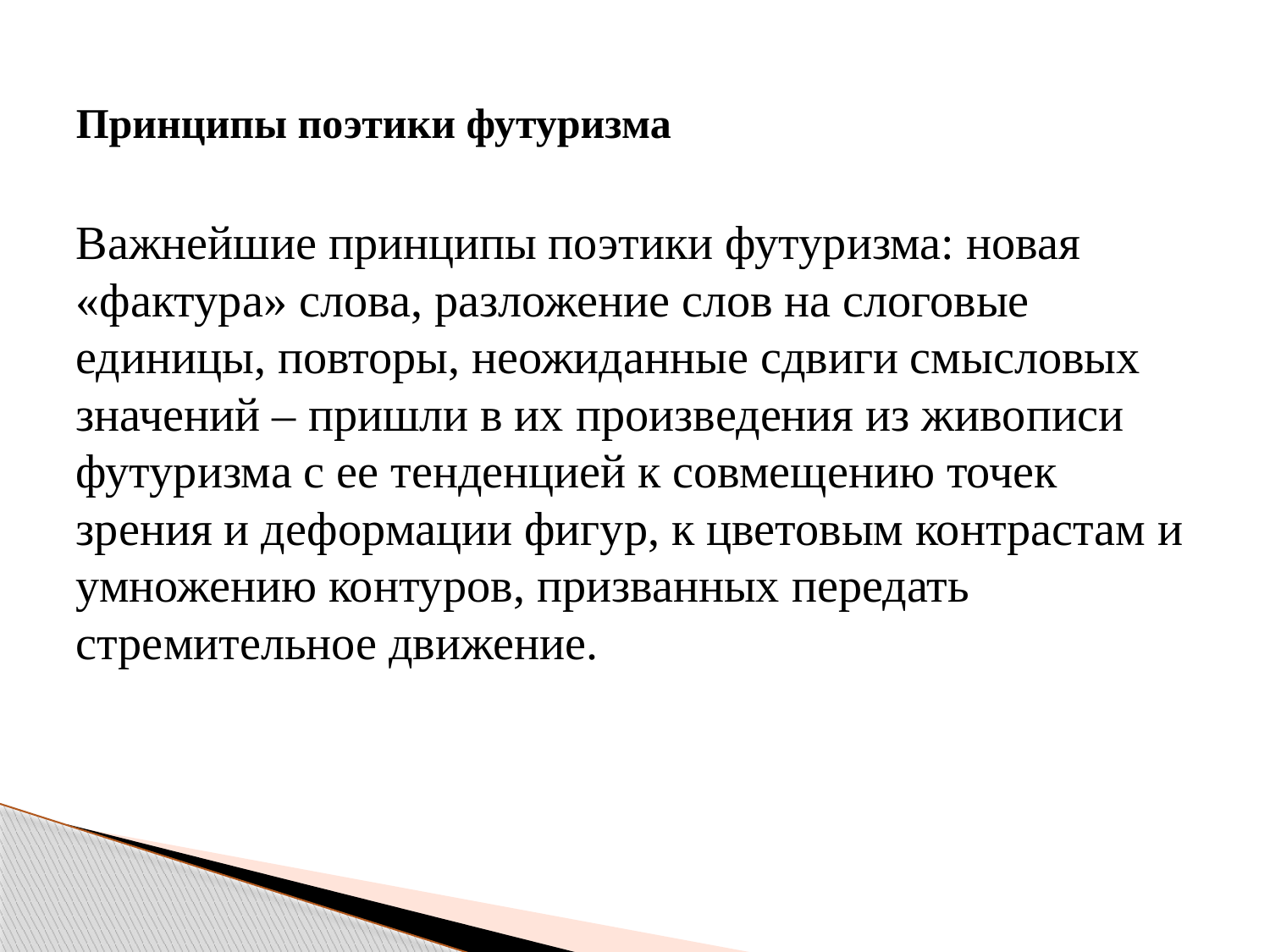

# Принципы поэтики футуризма
Важнейшие принципы поэтики футуризма: новая «фактура» слова, разложение слов на слоговые единицы, повторы, неожиданные сдвиги смысловых значений – пришли в их произведения из живописи футуризма с ее тенденцией к совмещению точек зрения и деформации фигур, к цветовым контрастам и умножению контуров, призванных передать стремительное движение.